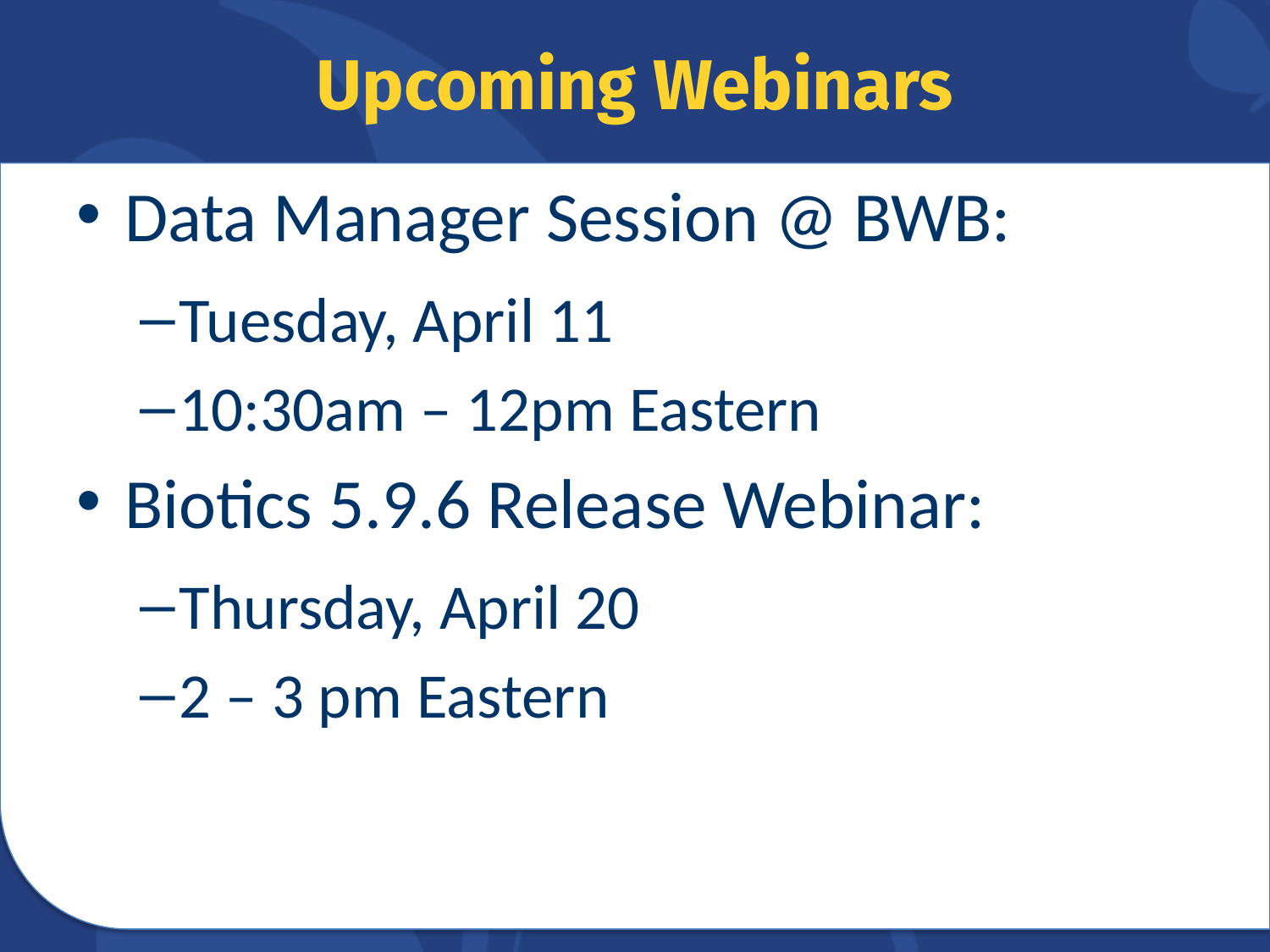

# Upcoming Webinars
Data Manager Session @ BWB:
Tuesday, April 11
10:30am – 12pm Eastern
Biotics 5.9.6 Release Webinar:
Thursday, April 20
2 – 3 pm Eastern